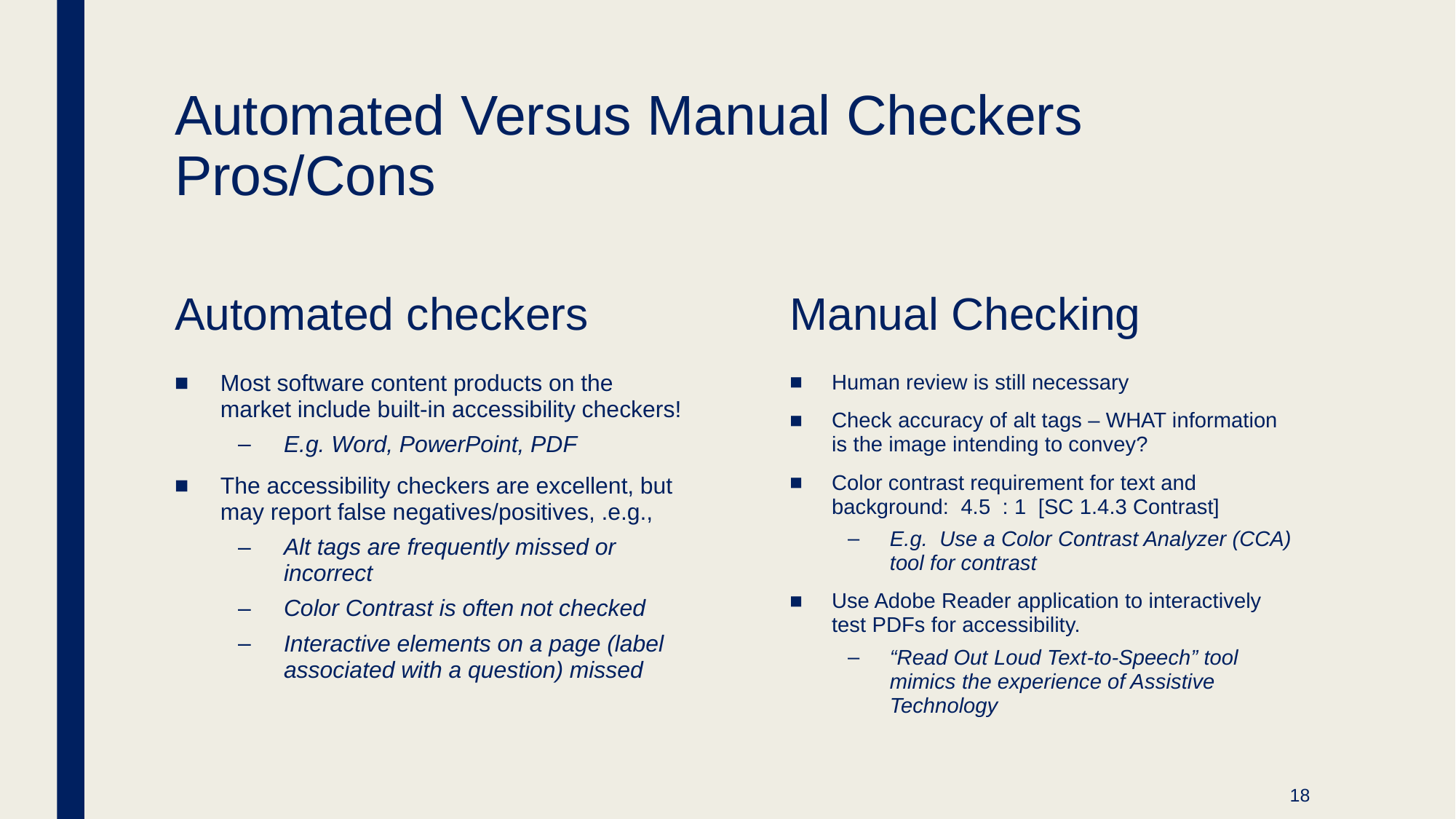

# Automated Versus Manual Checkers Pros/Cons
Automated checkers
Manual Checking
Most software content products on the market include built-in accessibility checkers!
E.g. Word, PowerPoint, PDF
The accessibility checkers are excellent, but may report false negatives/positives, .e.g.,
Alt tags are frequently missed or incorrect
Color Contrast is often not checked
Interactive elements on a page (label associated with a question) missed

Human review is still necessary
Check accuracy of alt tags – WHAT information is the image intending to convey?
Color contrast requirement for text and background:  4.5  : 1  [SC 1.4.3 Contrast]
E.g.  Use a Color Contrast Analyzer (CCA) tool for contrast
Use Adobe Reader application to interactively test PDFs for accessibility.
“Read Out Loud Text-to-Speech” tool mimics the experience of Assistive Technology

18